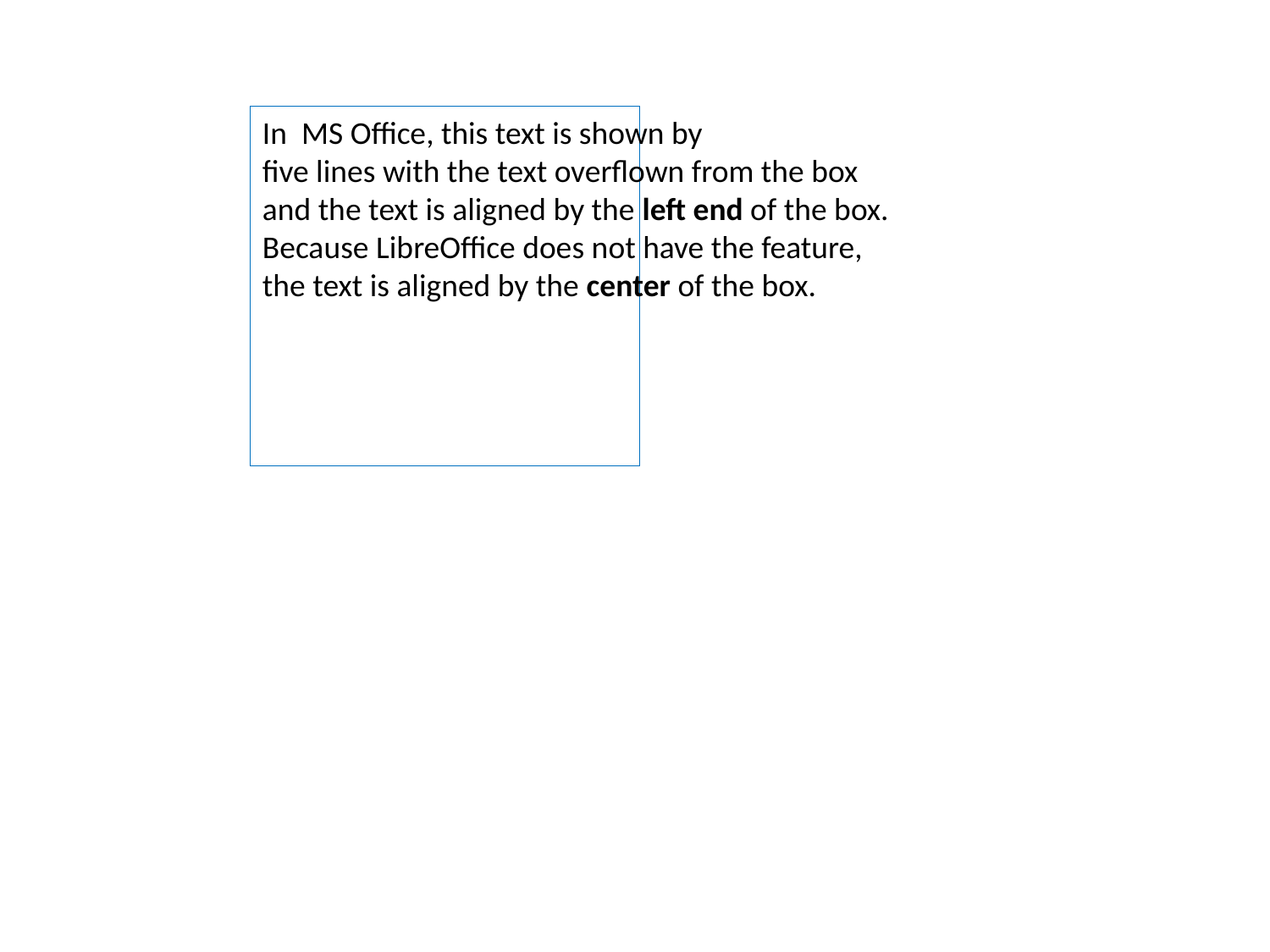

In  MS Office, this text is shown by
five lines with the text overflown from the box
and the text is aligned by the left end of the box.
Because LibreOffice does not have the feature,
the text is aligned by the center of the box.